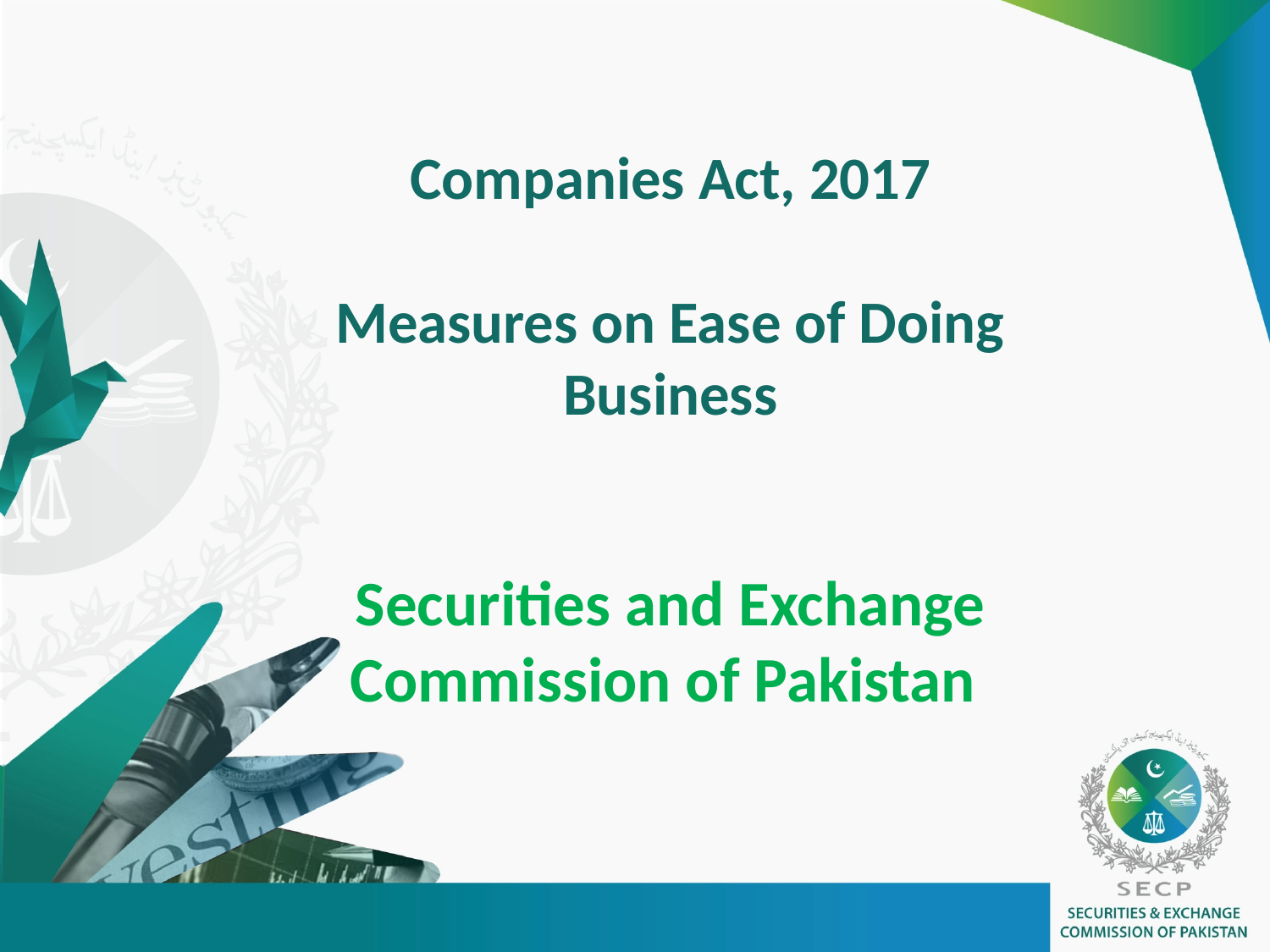

Companies Act, 2017

Measures on Ease of Doing Business

Securities and Exchange Commission of Pakistan